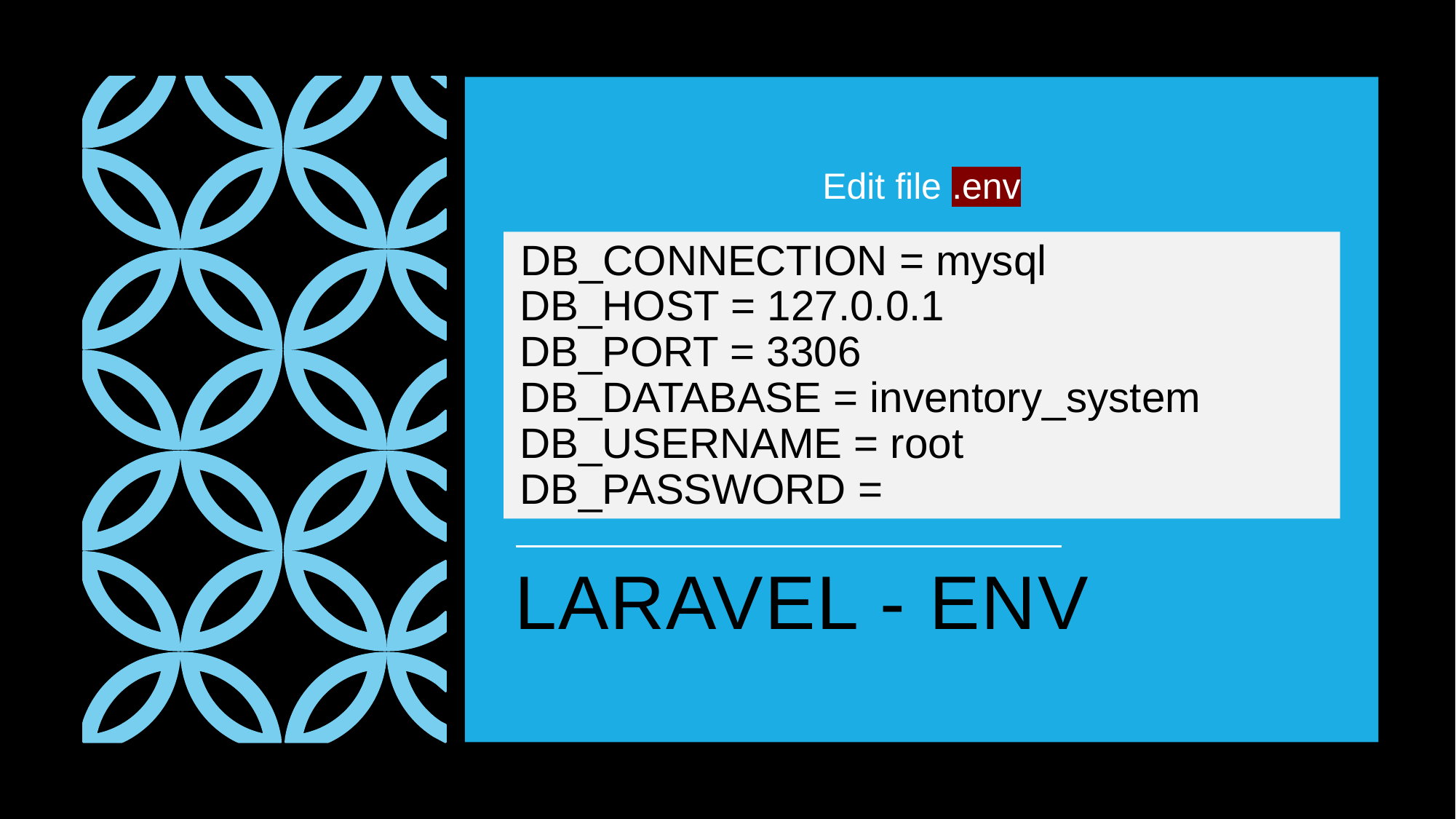

Edit file .env

DB_CONNECTION = mysql
DB_HOST = 127.0.0.1
DB_PORT = 3306
DB_DATABASE = inventory_system
DB_USERNAME = root
DB_PASSWORD =
# LARAVEl - ENV